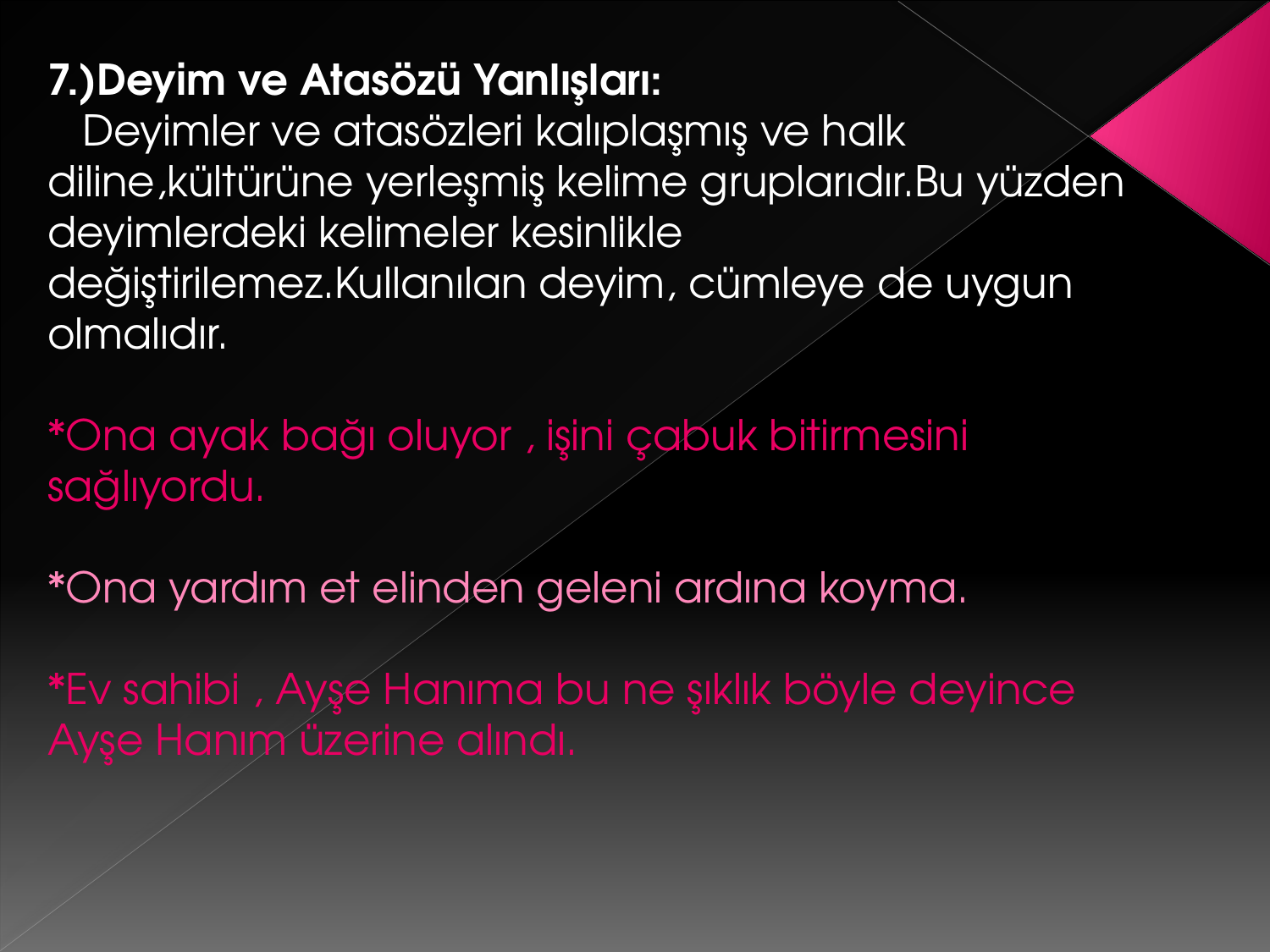

7.)Deyim ve Atasözü Yanlışları:
   Deyimler ve atasözleri kalıplaşmış ve halk diline,kültürüne yerleşmiş kelime gruplarıdır.Bu yüzden deyimlerdeki kelimeler kesinlikle değiştirilemez.Kullanılan deyim, cümleye de uygun olmalıdır.
*Ona ayak bağı oluyor , işini çabuk bitirmesini sağlıyordu.
*Ona yardım et elinden geleni ardına koyma.
*Ev sahibi , Ayşe Hanıma bu ne şıklık böyle deyince Ayşe Hanım üzerine alındı.